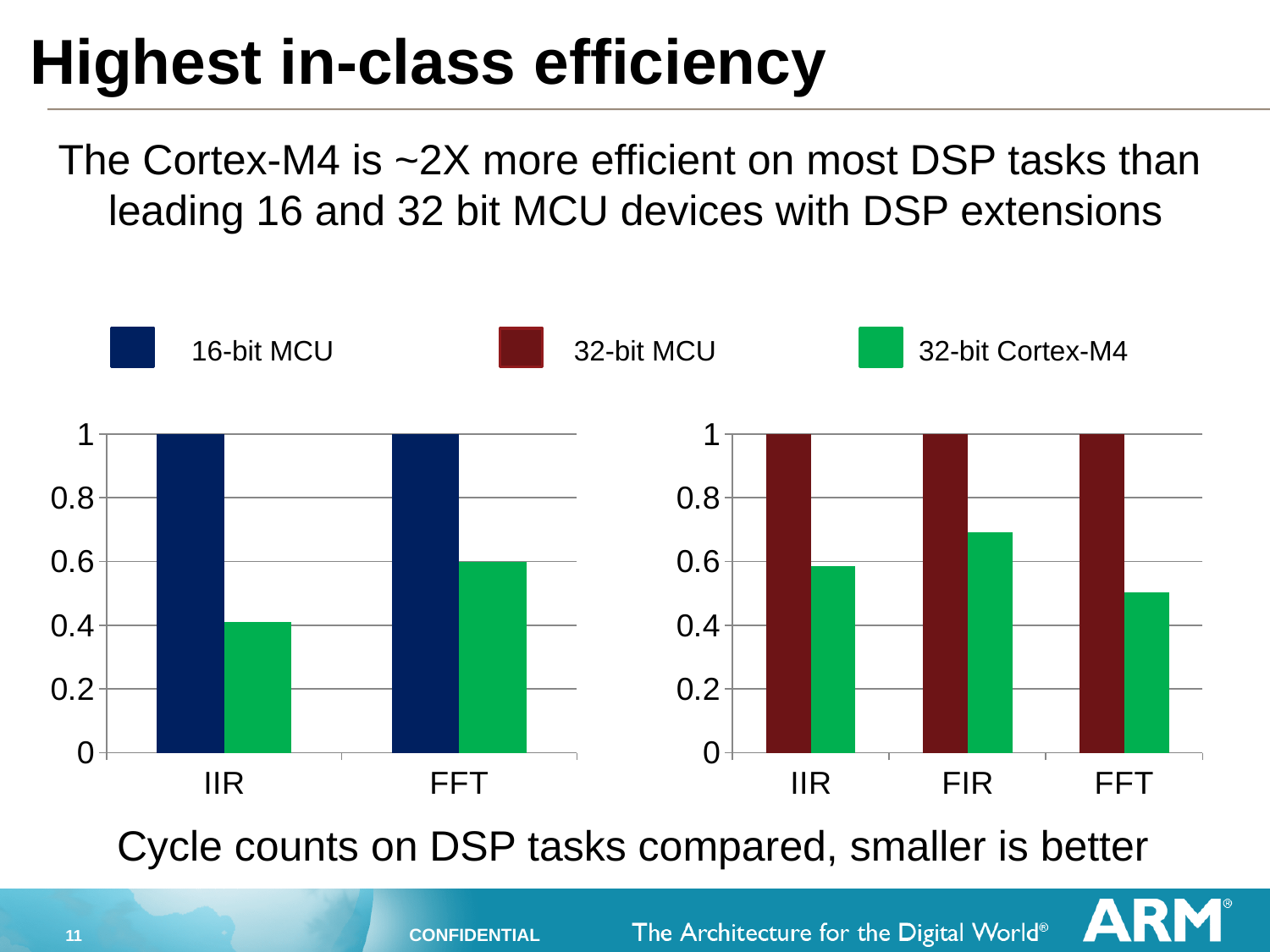

# Highest in-class efficiency
The Cortex-M4 is ~2X more efficient on most DSP tasks than
leading 16 and 32 bit MCU devices with DSP extensions
16-bit MCU
32-bit MCU
32-bit Cortex-M4

### Chart

| Category | 16-bit Renesas SH-2A | Cortex-M4 |
|---|---|---|
| IIR | 1.0 | 0.41011474713132184 |
| FFT | 1.0 | 0.5975885455915592 |

### Chart

| Category | 16-bit Renesas SH-2A | Cortex-M4 |
|---|---|---|
| IIR | 1.0 | 0.5853862815884462 |
| FIR | 1.0 | 0.6906569736133557 |
| FFT | 1.0 | 0.503766131156176 |
Cycle counts on DSP tasks compared, smaller is better